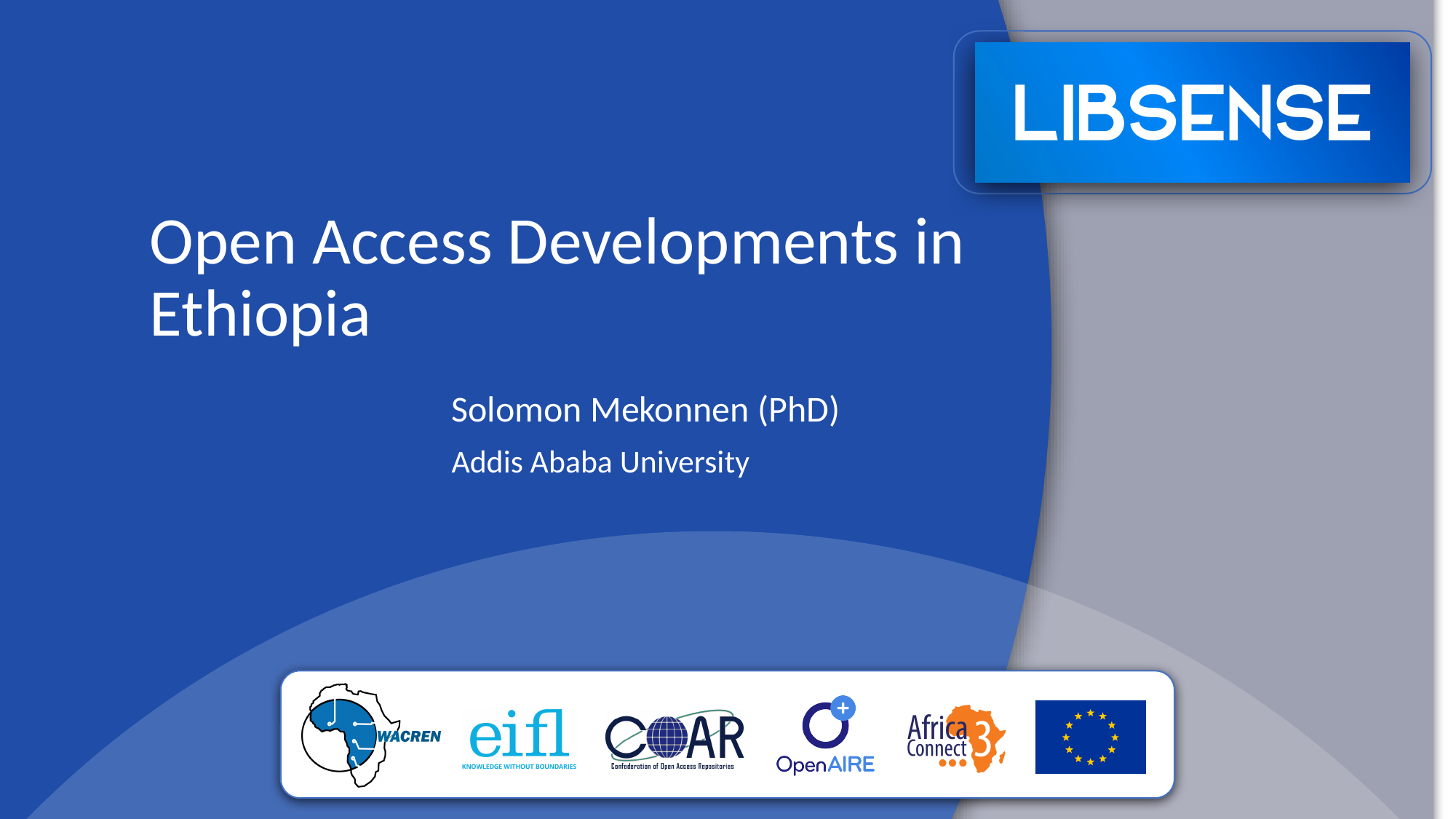

Open Access Developments in Ethiopia
Solomon Mekonnen (PhD)
Addis Ababa University